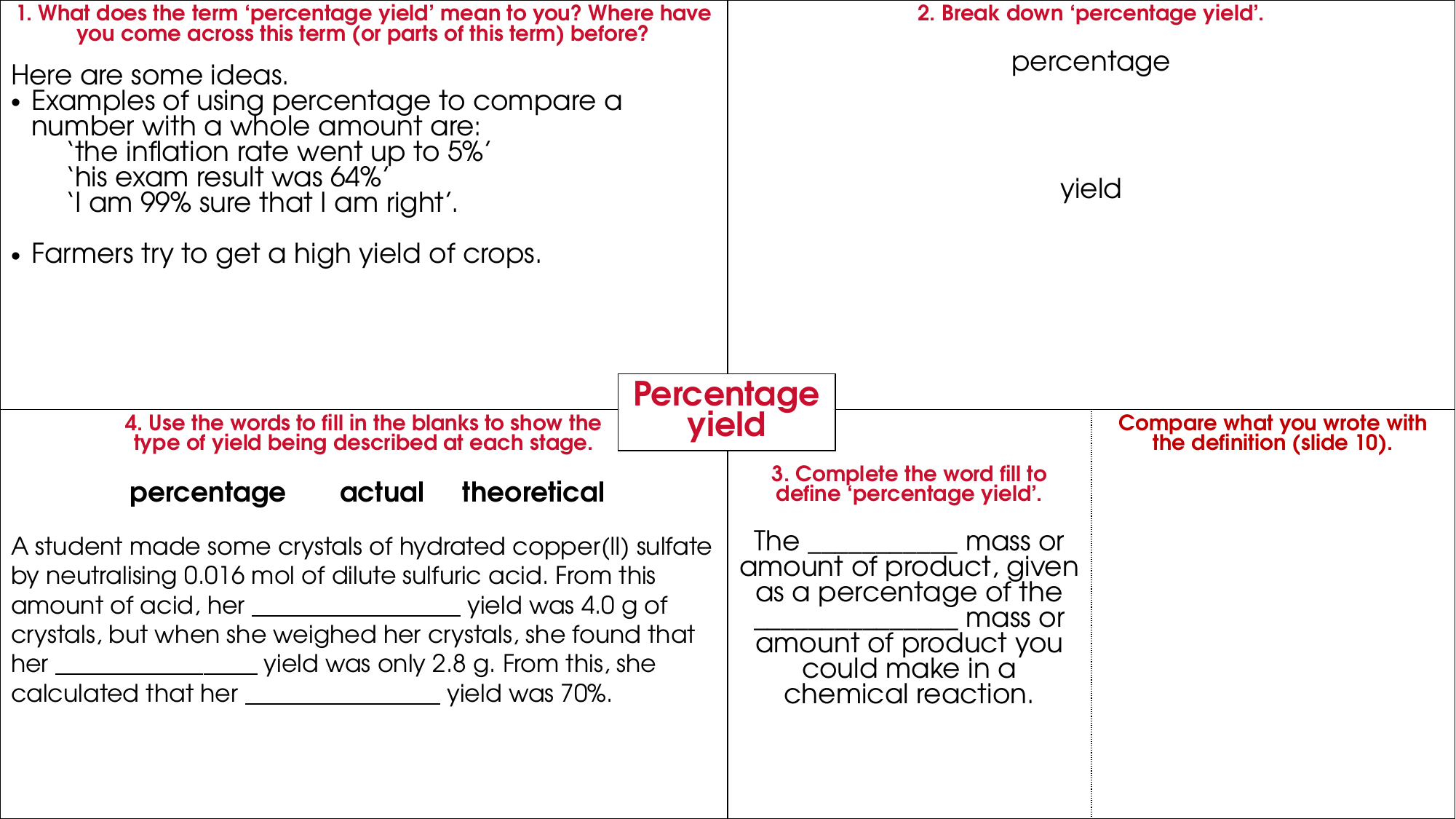

| 1. What does the term ‘percentage yield’ mean to you? Where have you come across this term (or parts of this term) before? Here are some ideas. Examples of using percentage to compare a number with a whole amount are: ‘the inflation rate went up to 5%’ ‘his exam result was 64%’ ‘I am 99% sure that I am right’. Farmers try to get a high yield of crops. | 2. Break down ‘percentage yield’. percentage yield |  |
| --- | --- | --- |
| 4. Use the words to fill in the blanks to show the type of yield being described at each stage. percentage actual theoretical A student made some crystals of hydrated copper(II) sulfate by neutralising 0.016 mol of dilute sulfuric acid. From this amount of acid, her yield was 4.0 g of crystals, but when she weighed her crystals, she found that her yield was only 2.8 g. From this, she calculated that her yield was 70%. | 3. Complete the word fill to define ‘percentage yield’. The \_\_\_\_\_\_\_\_\_\_\_ mass or amount of product, given as a percentage of the \_\_\_\_\_\_\_\_\_\_\_\_\_\_\_ mass or amount of product you could make in a chemical reaction. | Compare what you wrote with the definition (slide 10). |
| Percentage yield |
| --- |